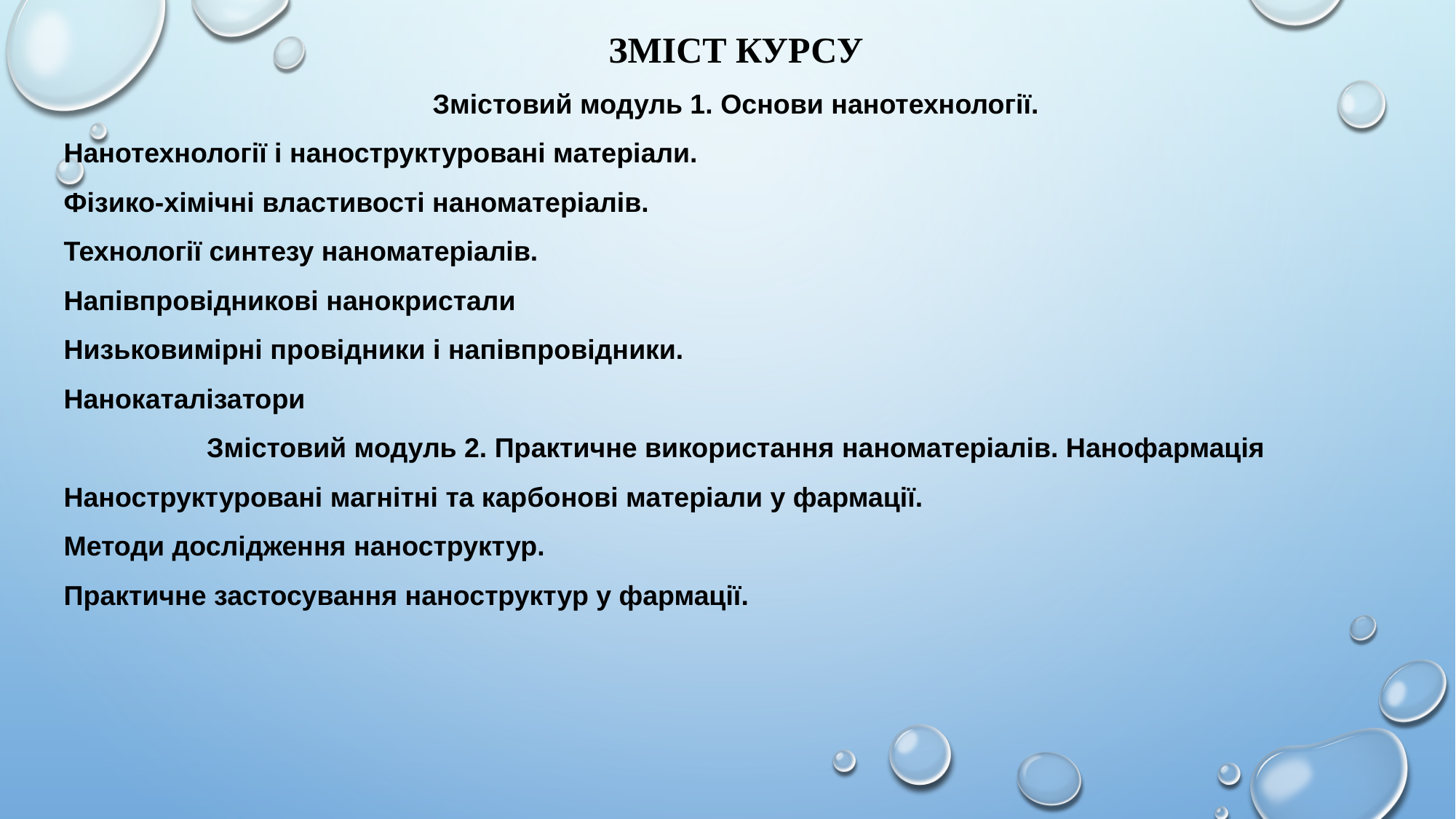

ЗМІСТ КУРСУ
Змістовий модуль 1. Основи нанотехнології.
Нанотехнології і наноструктуровані матеріали.
Фізико-хімічні властивості наноматеріалів.
Технології синтезу наноматеріалів.
Напівпровідникові нанокристали
Низьковимірні провідники і напівпровідники.
Нанокаталізатори
Змістовий модуль 2. Практичне використання наноматеріалів. Нанофармація
Наноструктуровані магнітні та карбонові матеріали у фармації.
Методи дослідження наноструктур.
Практичне застосування наноструктур у фармації.